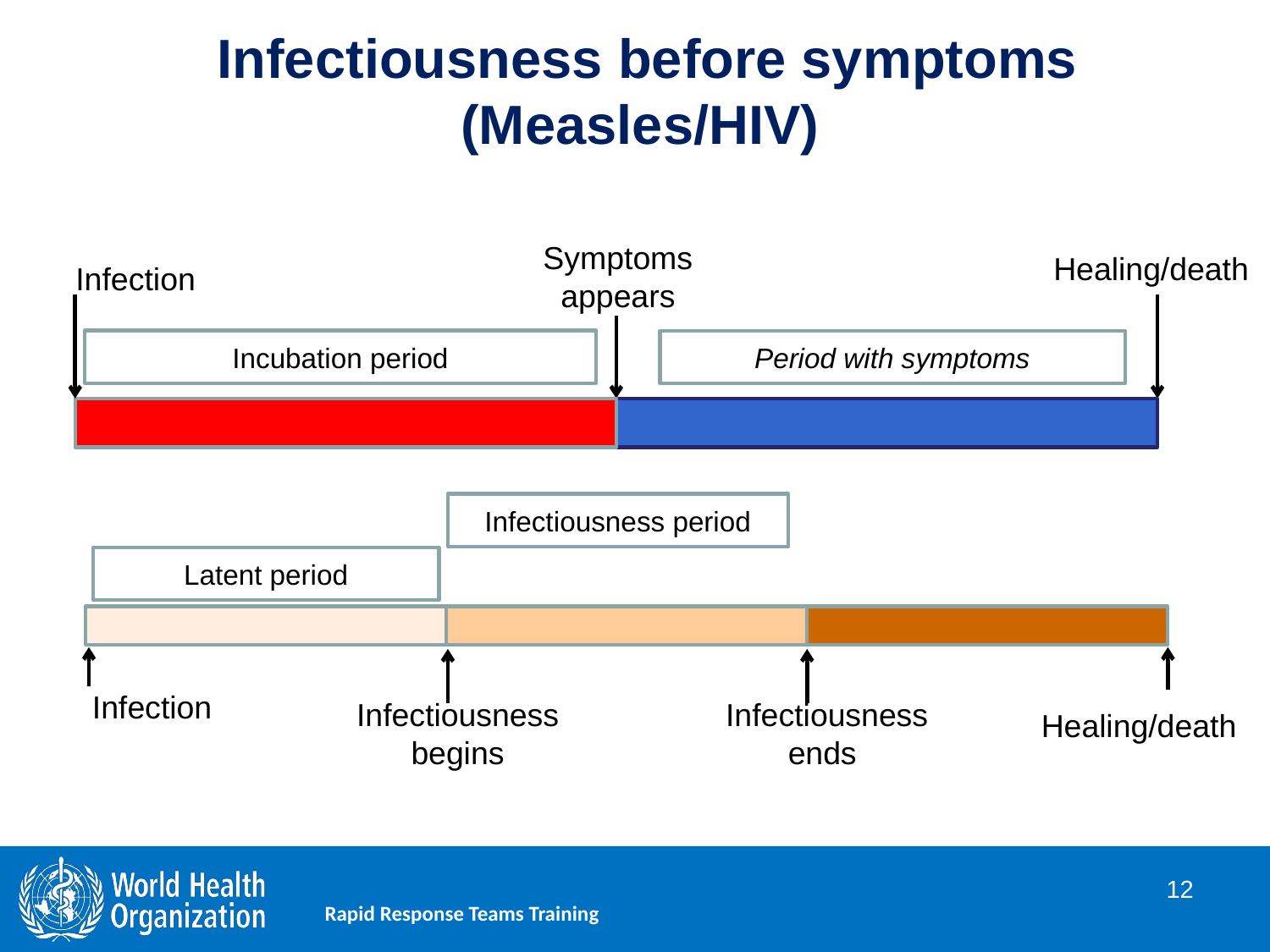

# Infectiousness before symptoms (Measles/HIV)
Healing/death
Symptoms appears
Infection

Incubation period
Period with symptoms
Infectiousness period
Latent period

Infection
Healing/death
Infectiousness begins
Infectiousness ends
12